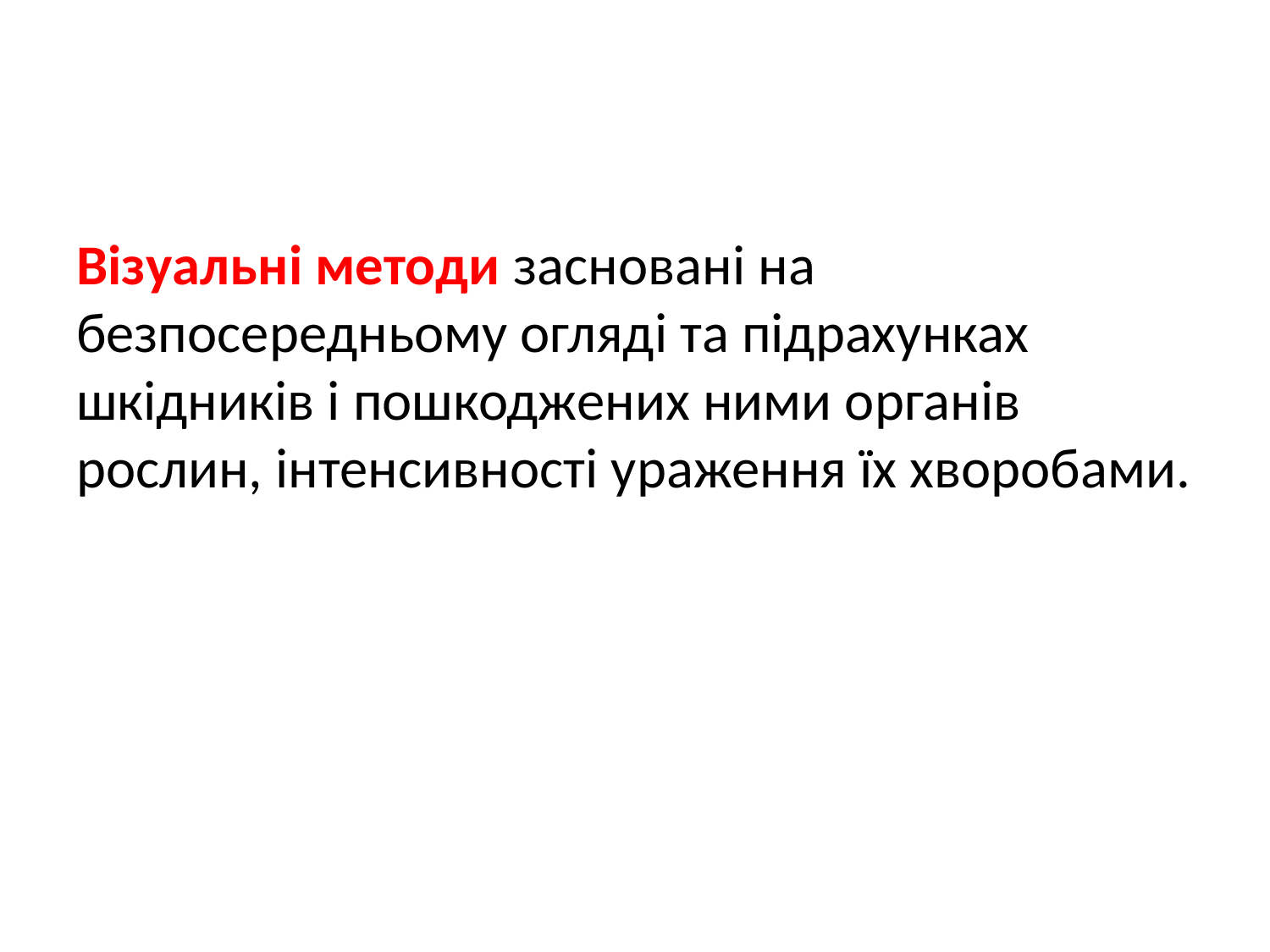

Візуальні методи засновані на безпосередньому огляді та підрахунках шкідників і пошкоджених ними органів рослин, інтенсивності ураження їх хворобами.